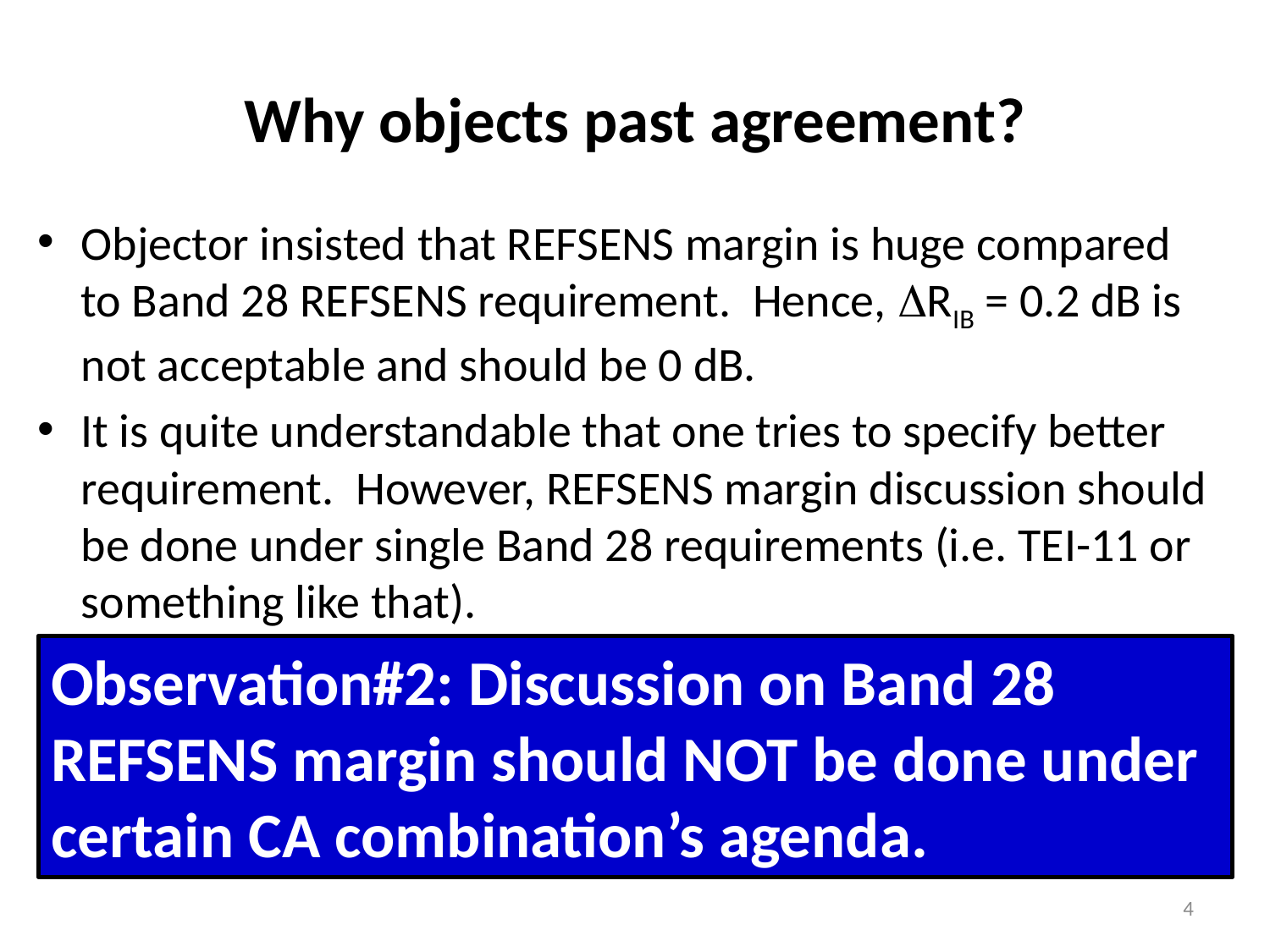

# Why objects past agreement?
Objector insisted that REFSENS margin is huge compared to Band 28 REFSENS requirement.  Hence, ΔRIB = 0.2 dB is not acceptable and should be 0 dB.
It is quite understandable that one tries to specify better requirement.  However, REFSENS margin discussion should be done under single Band 28 requirements (i.e. TEI-11 or something like that).
Observation#2: Discussion on Band 28 REFSENS margin should NOT be done under certain CA combination’s agenda.
4